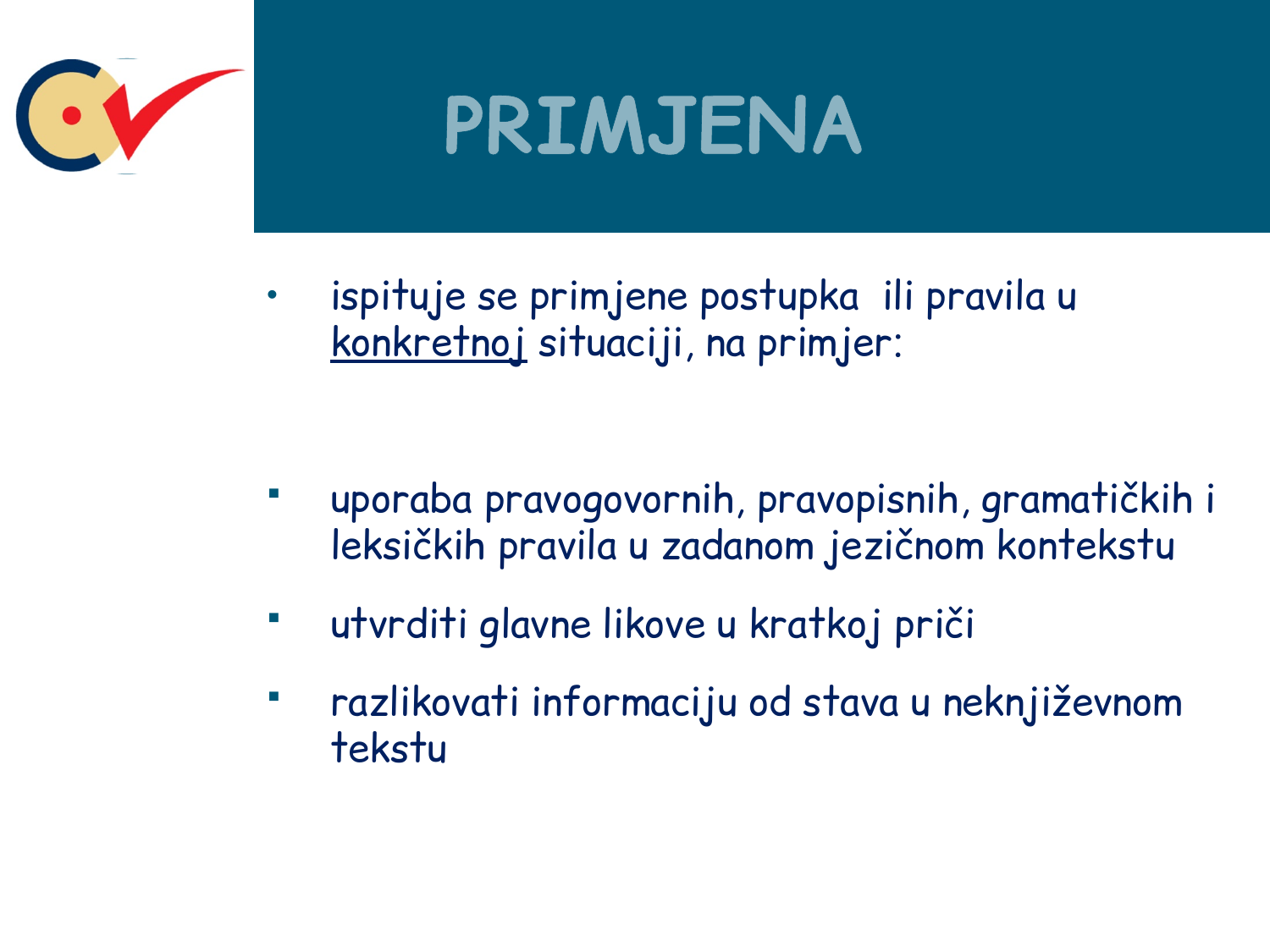

# PRIMJENA
ispituje se primjene postupka  ili pravila u konkretnoj situaciji, na primjer:

uporaba pravogovornih, pravopisnih, gramatičkih i leksičkih pravila u zadanom jezičnom kontekstu
utvrditi glavne likove u kratkoj priči
razlikovati informaciju od stava u neknjiževnom tekstu